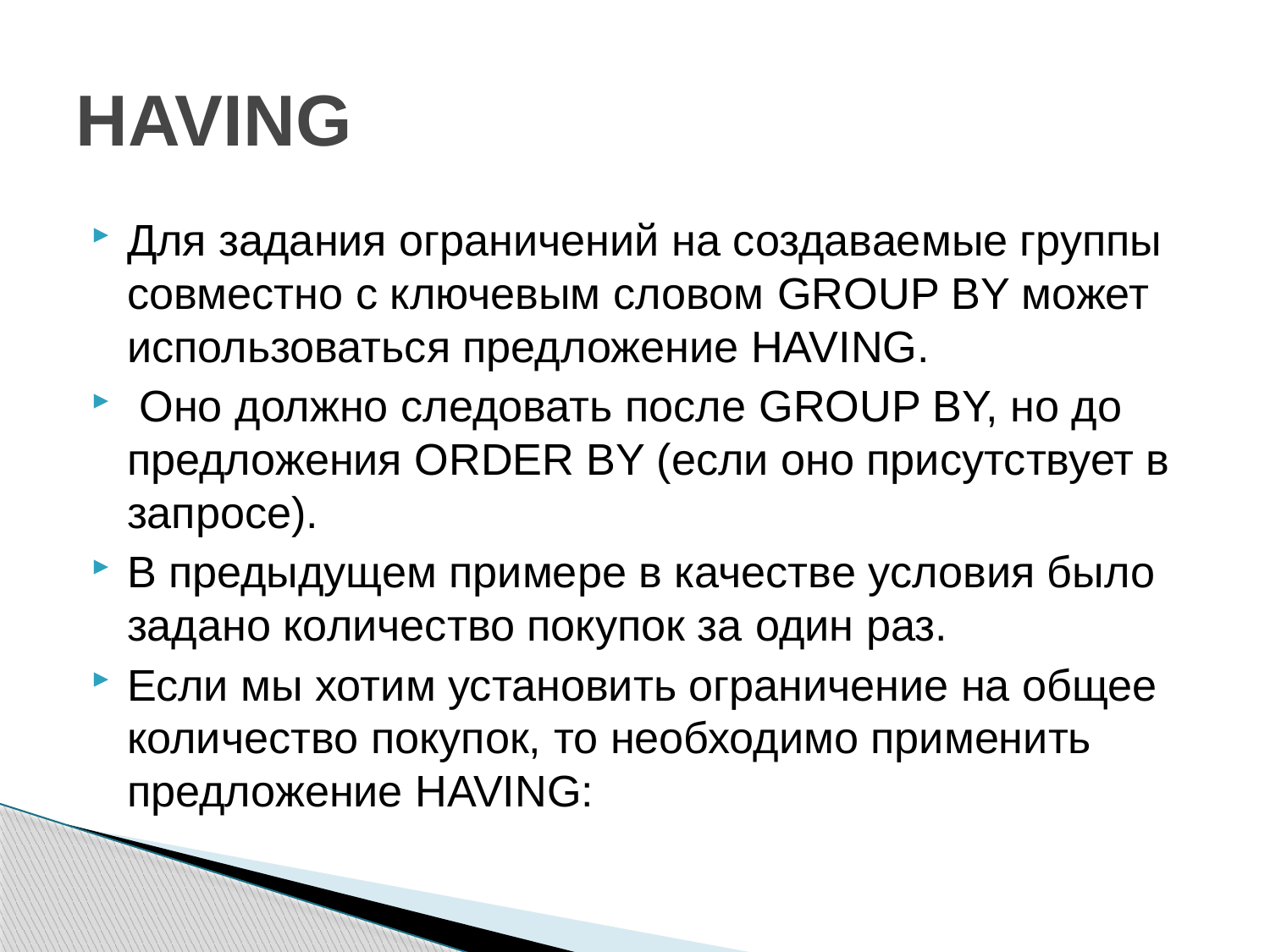

# HAVING
Для задания ограничений на создаваемые группы совместно с ключевым словом GROUP BY может использоваться предложение HAVING.
 Оно должно следовать после GROUP BY, но до предложения ORDER BY (если оно присутствует в запросе).
В предыдущем примере в качестве условия было задано количество покупок за один раз.
Если мы хотим установить ограничение на общее количество покупок, то необходимо применить предложение HAVING: